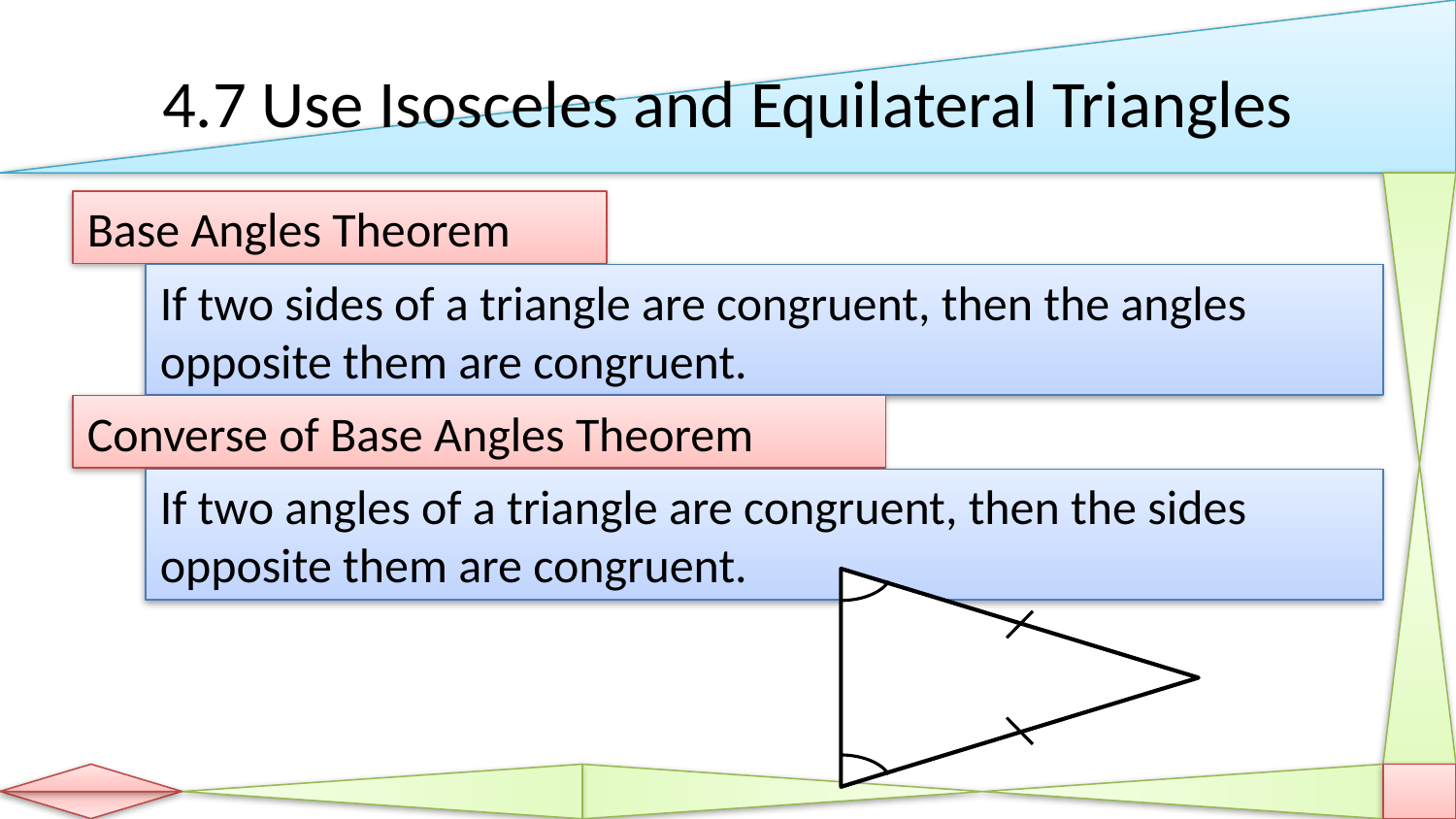

# 4.7 Use Isosceles and Equilateral Triangles
Base Angles Theorem
If two sides of a triangle are congruent, then the angles opposite them are congruent.
Converse of Base Angles Theorem
If two angles of a triangle are congruent, then the sides opposite them are congruent.